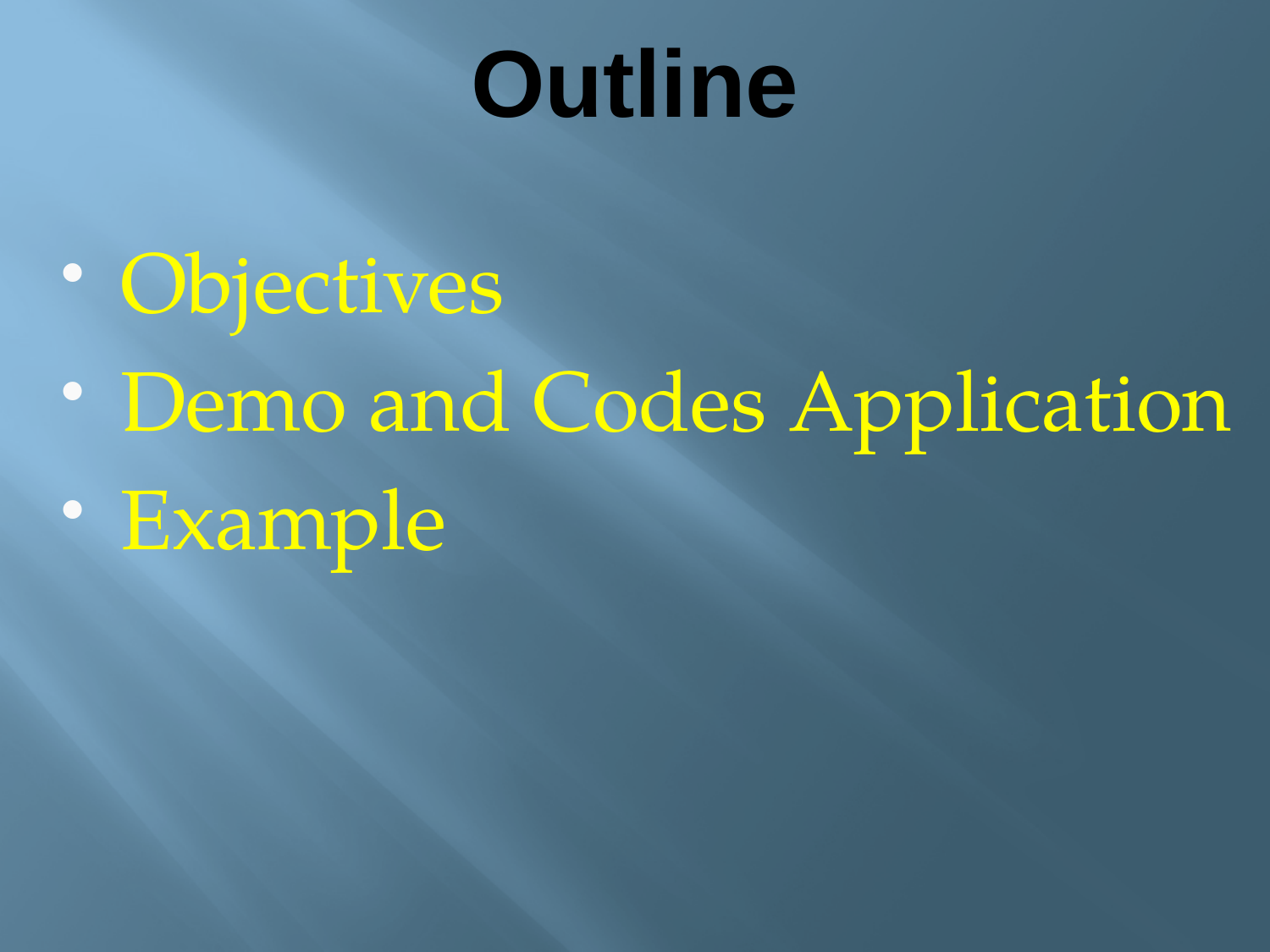

# Outline
Objectives
Demo and Codes Application
Example